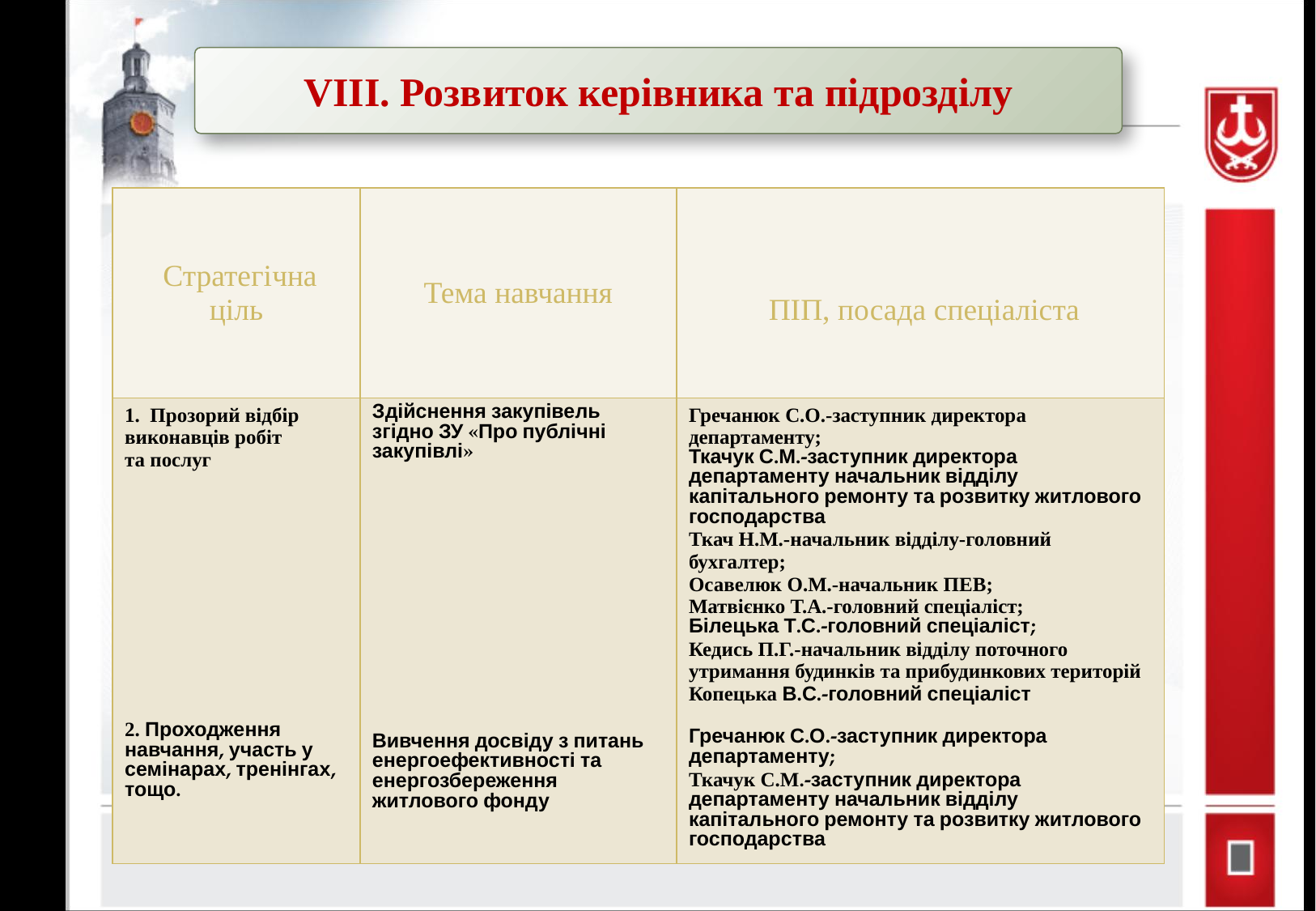

VIII. Розвиток керівника та підрозділу
| Стратегічна ціль | Тема навчання | ПІП, посада спеціаліста |
| --- | --- | --- |
| 1. Прозорий відбір виконавців робіт та послуг 2. Проходження навчання, участь у семінарах, тренінгах, тощо. | Здійснення закупівель згідно ЗУ «Про публічні закупівлі» Вивчення досвіду з питань енергоефективності та енергозбереження житлового фонду | Гречанюк С.О.-заступник директора департаменту; Ткачук С.М.-заступник директора департаменту начальник відділу капітального ремонту та розвитку житлового господарства Ткач Н.М.-начальник відділу-головний бухгалтер; Осавелюк О.М.-начальник ПЕВ; Матвієнко Т.А.-головний спеціаліст; Білецька Т.С.-головний спеціаліст; Кедись П.Г.-начальник відділу поточного утримання будинків та прибудинкових територій Копецька В.С.-головний спеціаліст Гречанюк С.О.-заступник директора департаменту; Ткачук С.М.-заступник директора департаменту начальник відділу капітального ремонту та розвитку житлового господарства |